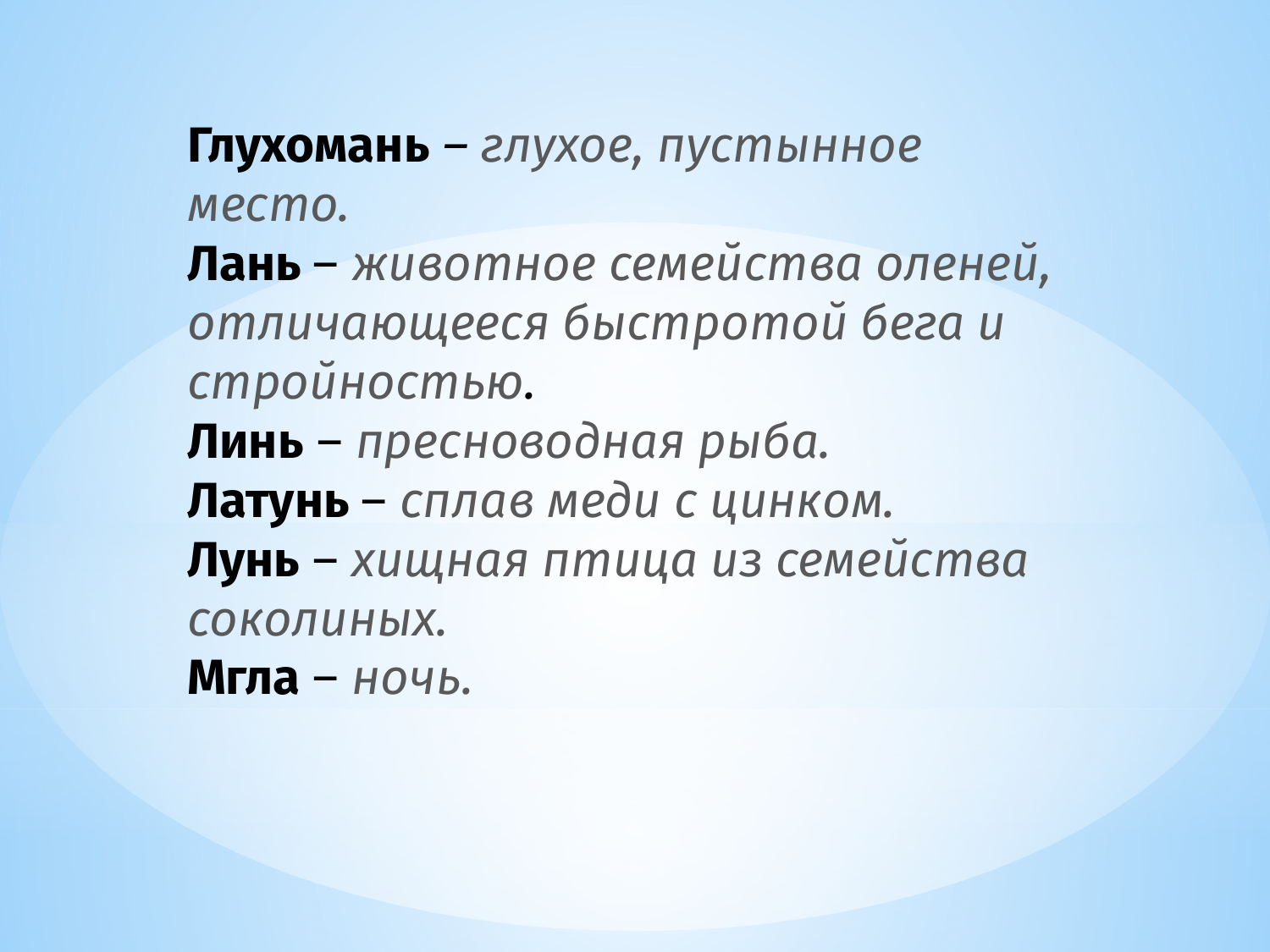

Глухомань – глухое, пустынное место.
Лань – животное семейства оленей, отличающееся быстротой бега и стройностью.
Линь – пресноводная рыба.
Латунь – сплав меди с цинком.
Лунь – хищная птица из семейства соколиных.
Мгла – ночь.